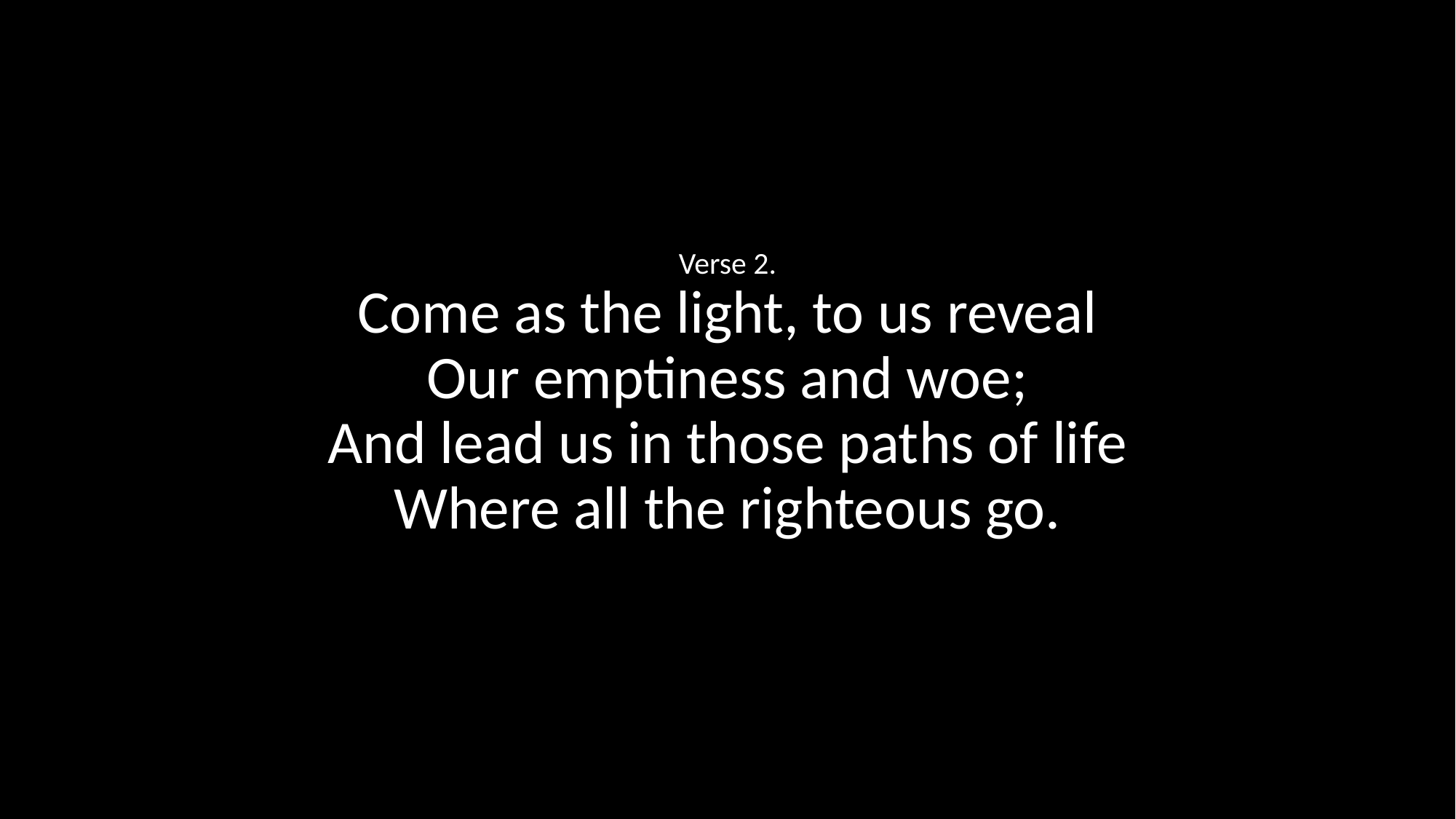

Verse 2.
Come as the light, to us reveal
Our emptiness and woe;
And lead us in those paths of life
Where all the righteous go.